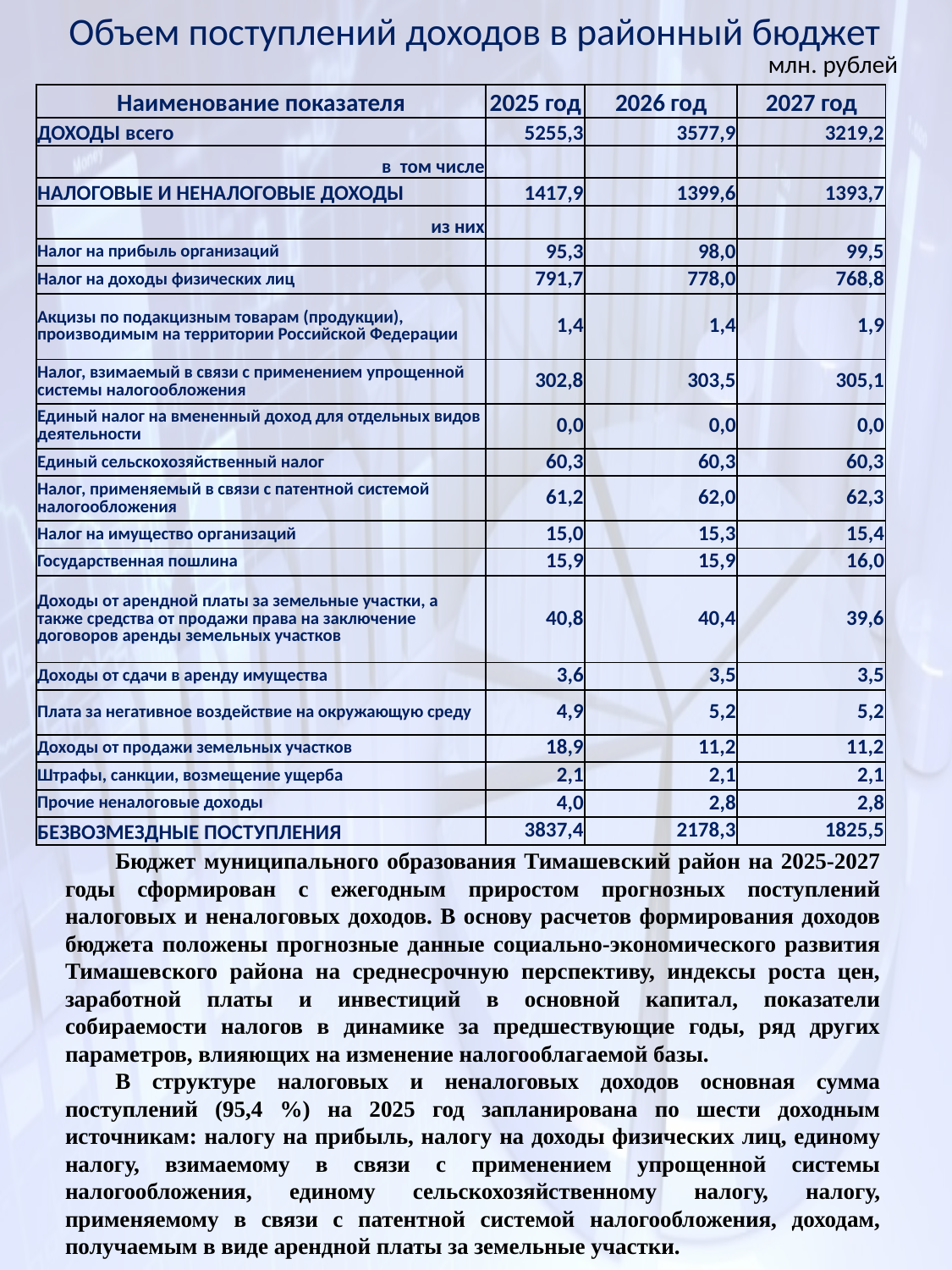

# Объем поступлений доходов в районный бюджет
млн. рублей
| Наименование показателя | 2025 год | 2026 год | 2027 год |
| --- | --- | --- | --- |
| ДОХОДЫ всего | 5255,3 | 3577,9 | 3219,2 |
| в том числе |  |  |  |
| НАЛОГОВЫЕ И НЕНАЛОГОВЫЕ ДОХОДЫ | 1417,9 | 1399,6 | 1393,7 |
| из них |  |  |  |
| Налог на прибыль организаций | 95,3 | 98,0 | 99,5 |
| Налог на доходы физических лиц | 791,7 | 778,0 | 768,8 |
| Акцизы по подакцизным товарам (продукции), производимым на территории Российской Федерации | 1,4 | 1,4 | 1,9 |
| Налог, взимаемый в связи с применением упрощенной системы налогообложения | 302,8 | 303,5 | 305,1 |
| Единый налог на вмененный доход для отдельных видов деятельности | 0,0 | 0,0 | 0,0 |
| Единый сельскохозяйственный налог | 60,3 | 60,3 | 60,3 |
| Налог, применяемый в связи с патентной системой налогообложения | 61,2 | 62,0 | 62,3 |
| Налог на имущество организаций | 15,0 | 15,3 | 15,4 |
| Государственная пошлина | 15,9 | 15,9 | 16,0 |
| Доходы от арендной платы за земельные участки, а также средства от продажи права на заключение договоров аренды земельных участков | 40,8 | 40,4 | 39,6 |
| Доходы от сдачи в аренду имущества | 3,6 | 3,5 | 3,5 |
| Плата за негативное воздействие на окружающую среду | 4,9 | 5,2 | 5,2 |
| Доходы от продажи земельных участков | 18,9 | 11,2 | 11,2 |
| Штрафы, санкции, возмещение ущерба | 2,1 | 2,1 | 2,1 |
| Прочие неналоговые доходы | 4,0 | 2,8 | 2,8 |
| БЕЗВОЗМЕЗДНЫЕ ПОСТУПЛЕНИЯ | 3837,4 | 2178,3 | 1825,5 |
	Бюджет муниципального образования Тимашевский район на 2025-2027 годы сформирован с ежегодным приростом прогнозных поступлений налоговых и неналоговых доходов. В основу расчетов формирования доходов бюджета положены прогнозные данные социально-экономического развития Тимашевского района на среднесрочную перспективу, индексы роста цен, заработной платы и инвестиций в основной капитал, показатели собираемости налогов в динамике за предшествующие годы, ряд других параметров, влияющих на изменение налогооблагаемой базы.
	В структуре налоговых и неналоговых доходов основная сумма поступлений (95,4 %) на 2025 год запланирована по шести доходным источникам: налогу на прибыль, налогу на доходы физических лиц, единому налогу, взимаемому в связи с применением упрощенной системы налогообложения, единому сельскохозяйственному налогу, налогу, применяемому в связи с патентной системой налогообложения, доходам, получаемым в виде арендной платы за земельные участки.